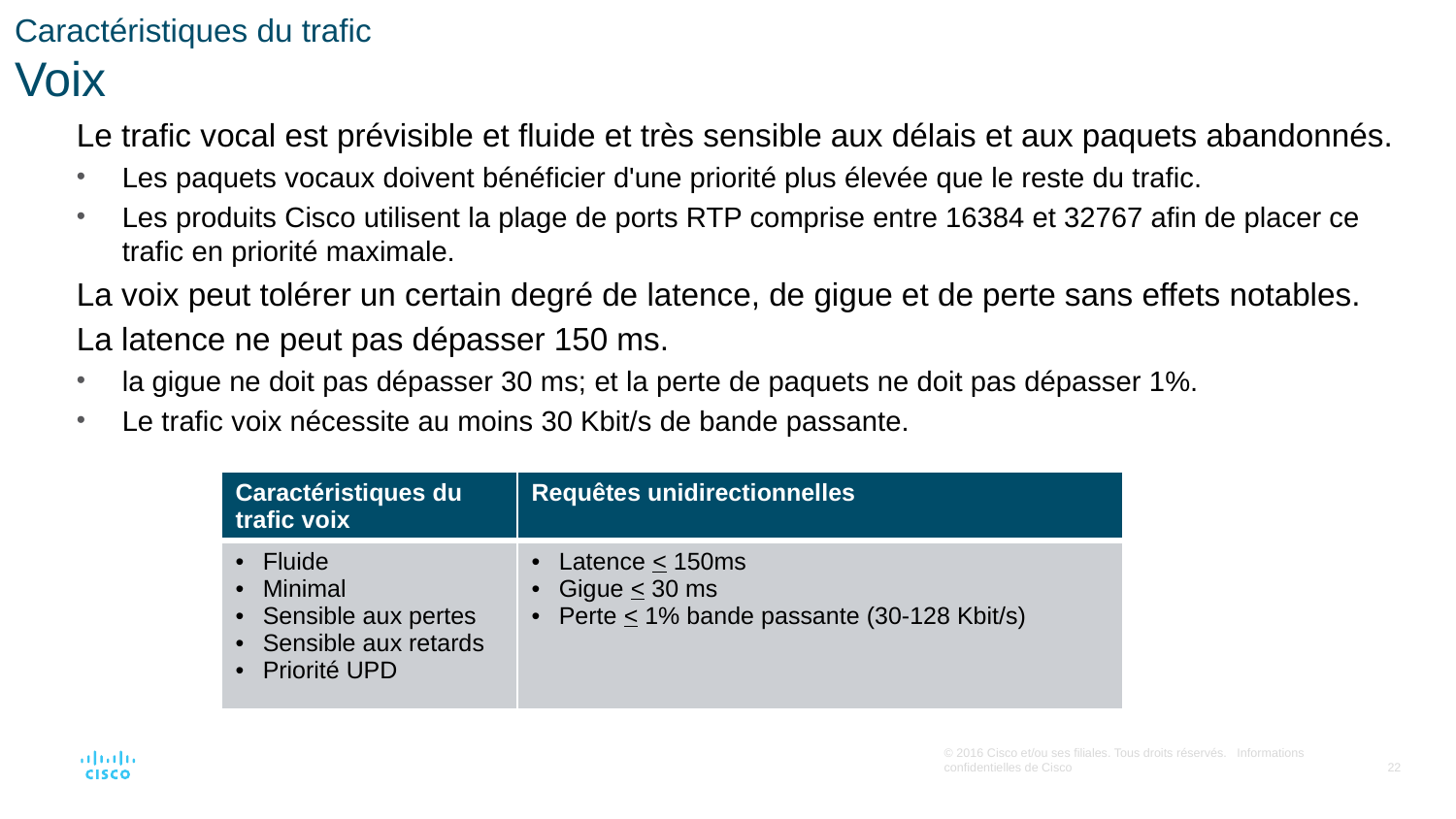

# Caractéristiques du trafic Voix
Le trafic vocal est prévisible et fluide et très sensible aux délais et aux paquets abandonnés.
Les paquets vocaux doivent bénéficier d'une priorité plus élevée que le reste du trafic.
Les produits Cisco utilisent la plage de ports RTP comprise entre 16384 et 32767 afin de placer ce trafic en priorité maximale.
La voix peut tolérer un certain degré de latence, de gigue et de perte sans effets notables.
La latence ne peut pas dépasser 150 ms.
la gigue ne doit pas dépasser 30 ms; et la perte de paquets ne doit pas dépasser 1%.
Le trafic voix nécessite au moins 30 Kbit/s de bande passante.
| Caractéristiques du trafic voix | Requêtes unidirectionnelles |
| --- | --- |
| Fluide Minimal Sensible aux pertes Sensible aux retards Priorité UPD | Latence < 150ms Gigue < 30 ms Perte < 1% bande passante (30-128 Kbit/s) |